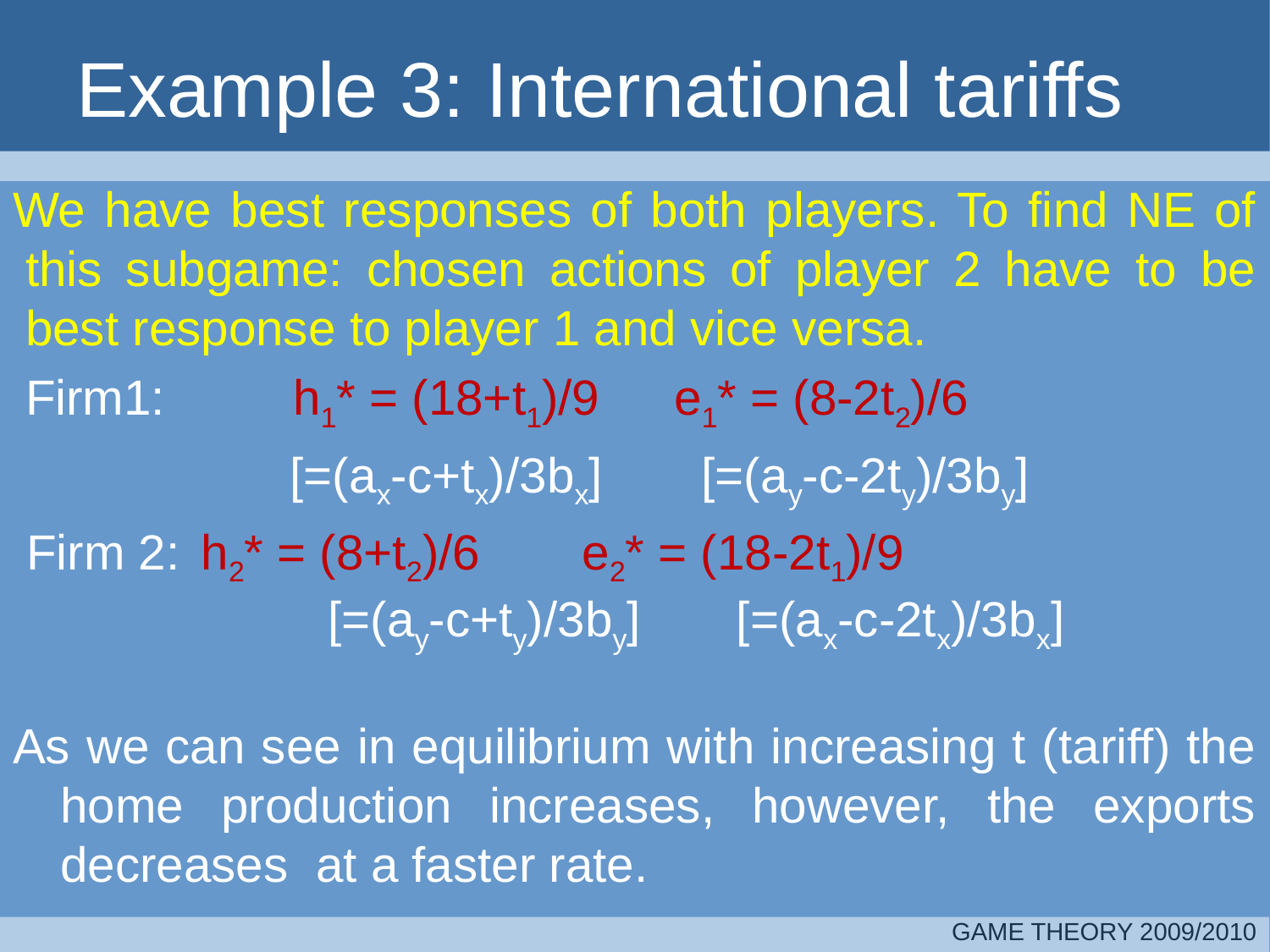

# Example 3: International tariffs
We have best responses of both players. To find NE of this subgame: chosen actions of player 2 have to be best response to player 1 and vice versa.
	Firm1: 	 h1* = (18+t1)/9 	 e1* = (8-2t2)/6
		          [=(ax-c+tx)/3bx] 	   [=(ay-c-2ty)/3by]
 Firm 2:	 h2* = (8+t2)/6 	 e2* = (18-2t1)/9
			 [=(ay-c+ty)/3by] 	   [=(ax-c-2tx)/3bx]

As we can see in equilibrium with increasing t (tariff) the home production increases, however, the exports decreases  at a faster rate.

GAME THEORY 2009/2010